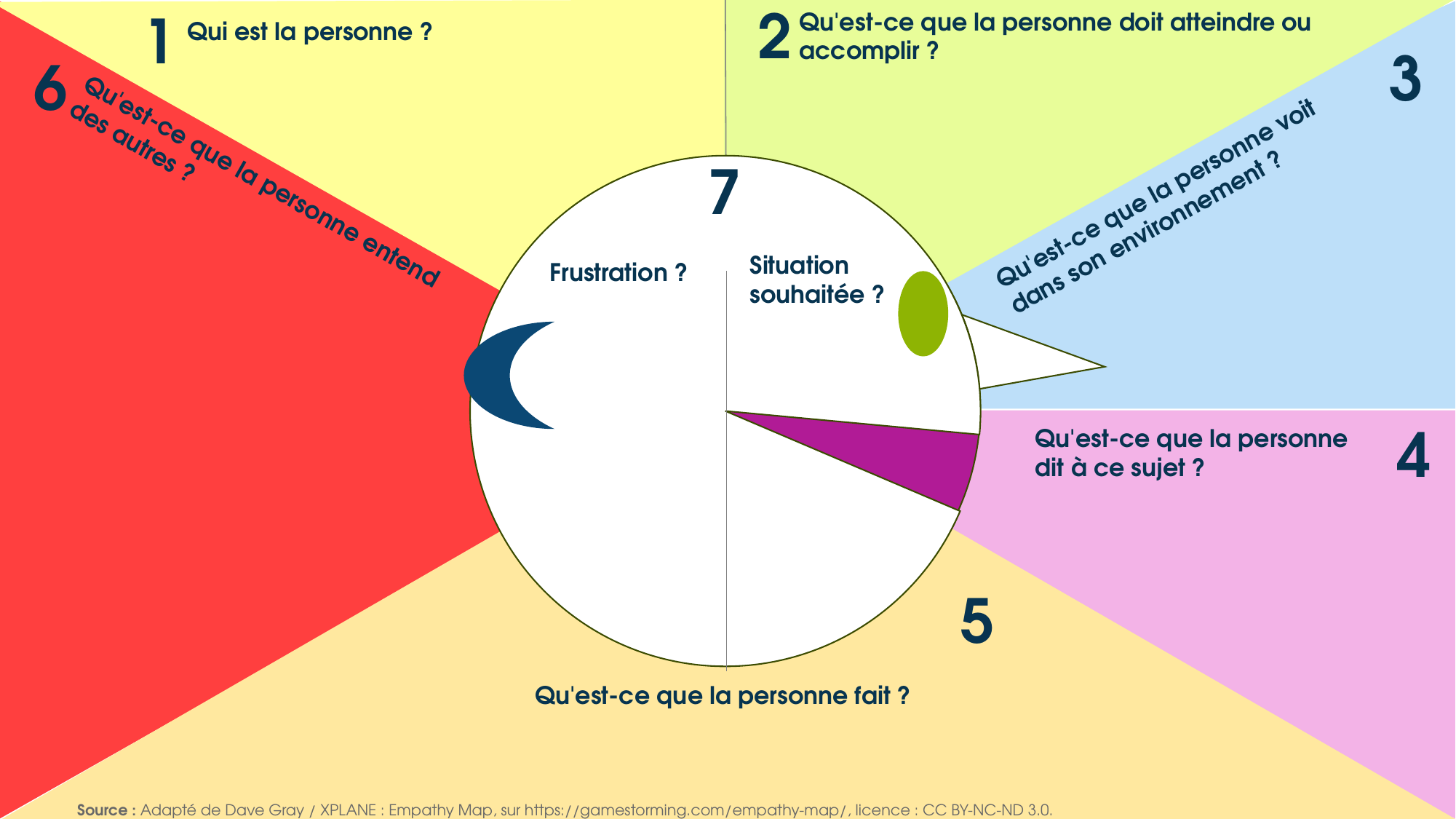

2
1
Qu'est-ce que la personne doit atteindre ou accomplir ?
Qui est la personne ?
3

6
Qu'est-ce que la personne voit
dans son environnement ?

7

Qu'est-ce que la personne entend des autres ?
Situation souhaitée ?
Frustration ?

4
Qu'est-ce que la personne dit à ce sujet ?
5
Qu'est-ce que la personne fait ?
Source : Adapté de Dave Gray / XPLANE : Empathy Map, sur https://gamestorming.com/empathy-map/, licence : CC BY-NC-ND 3.0.